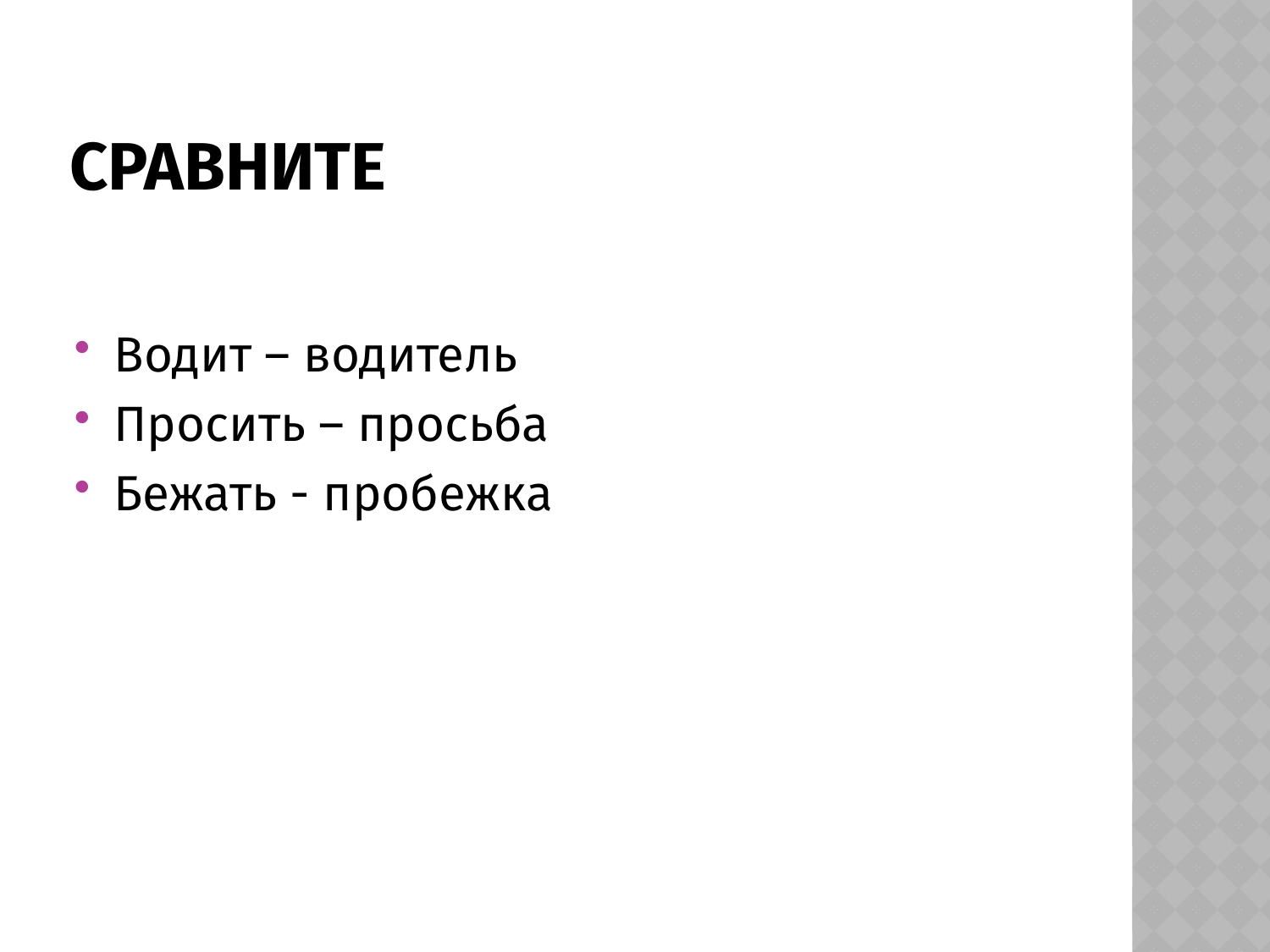

# Сравните
Водит – водитель
Просить – просьба
Бежать - пробежка